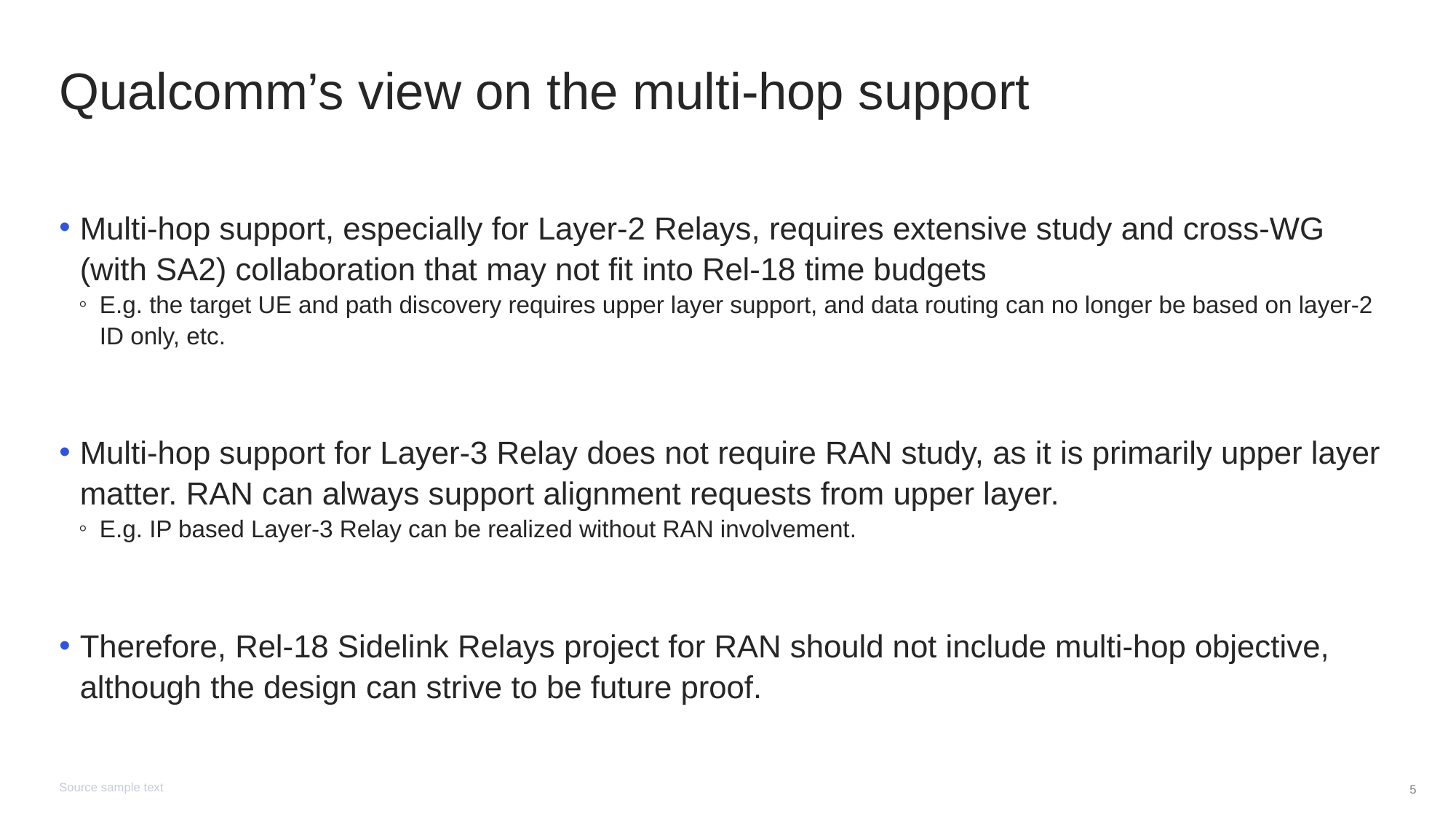

# Qualcomm’s view on the multi-hop support
Multi-hop support, especially for Layer-2 Relays, requires extensive study and cross-WG (with SA2) collaboration that may not fit into Rel-18 time budgets
E.g. the target UE and path discovery requires upper layer support, and data routing can no longer be based on layer-2 ID only, etc.

Multi-hop support for Layer-3 Relay does not require RAN study, as it is primarily upper layer matter. RAN can always support alignment requests from upper layer.
E.g. IP based Layer-3 Relay can be realized without RAN involvement.

Therefore, Rel-18 Sidelink Relays project for RAN should not include multi-hop objective, although the design can strive to be future proof.
Source sample text